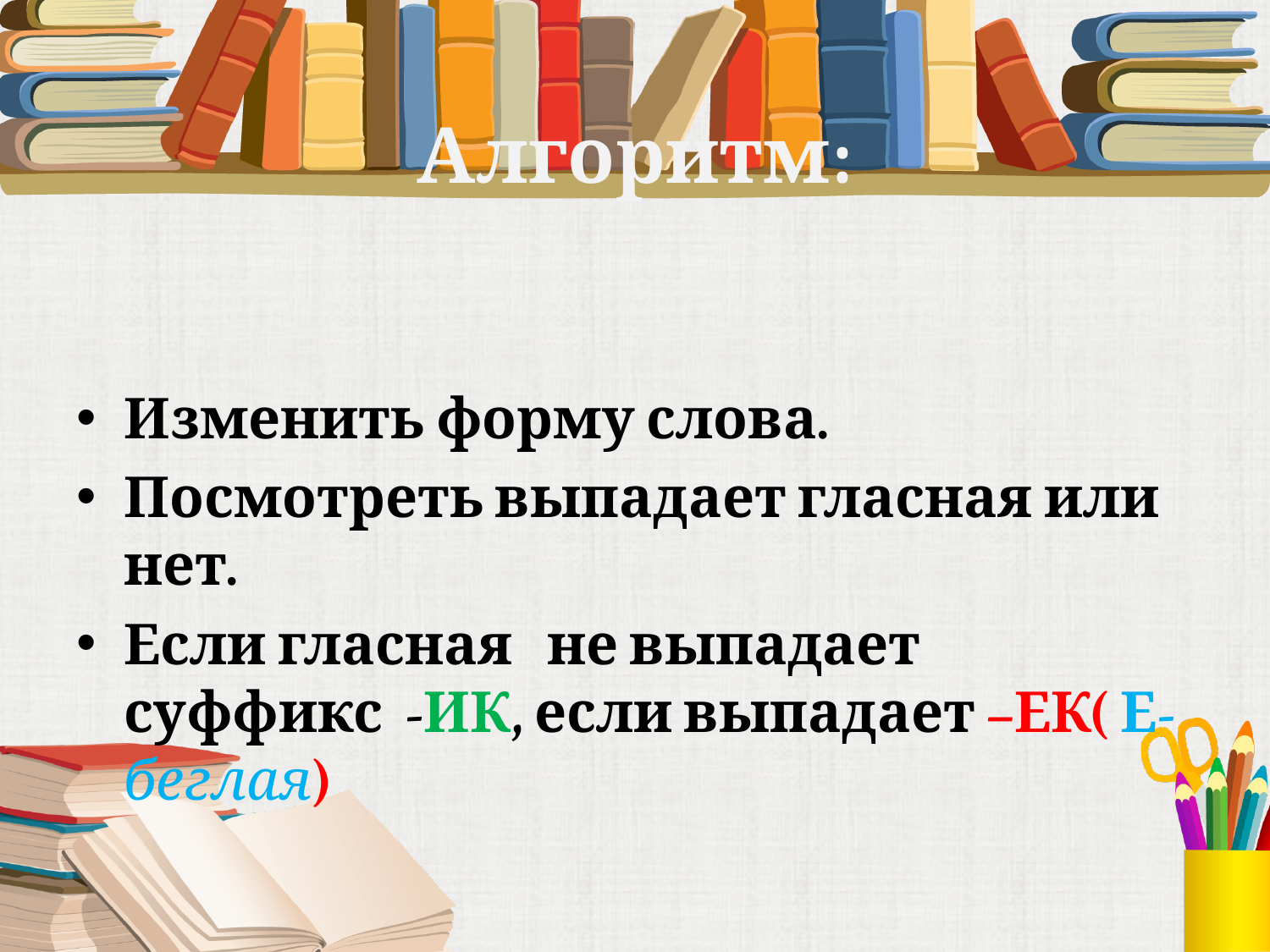

# Алгоритм:

Изменить форму слова.
Посмотреть выпадает гласная или нет.
Если гласная   не выпадает  суффикс  -ИК, если выпадает –ЕК( Е-беглая)